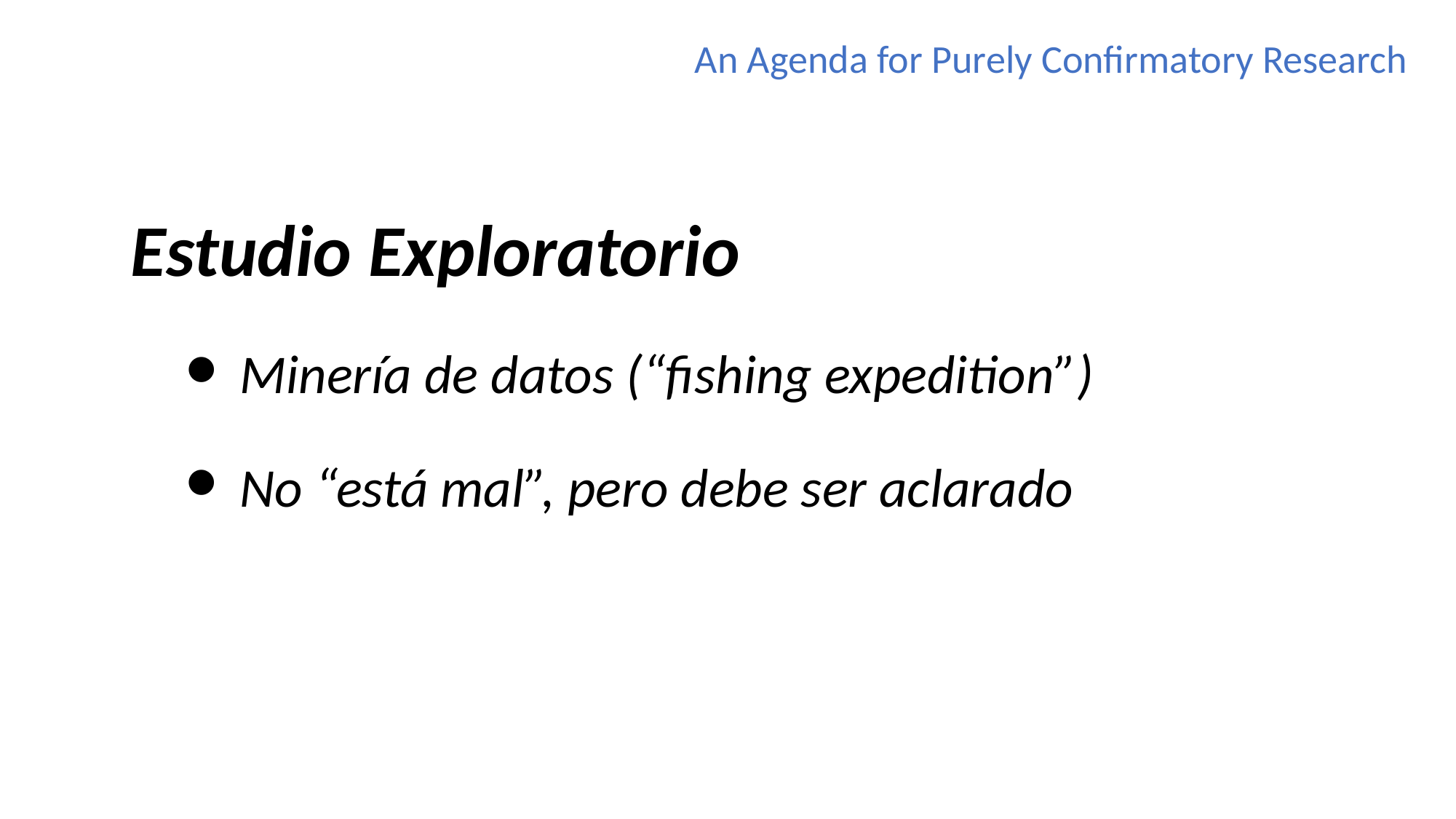

An Agenda for Purely Confirmatory Research
Estudio Exploratorio
Minería de datos (“fishing expedition”)
No “está mal”, pero debe ser aclarado